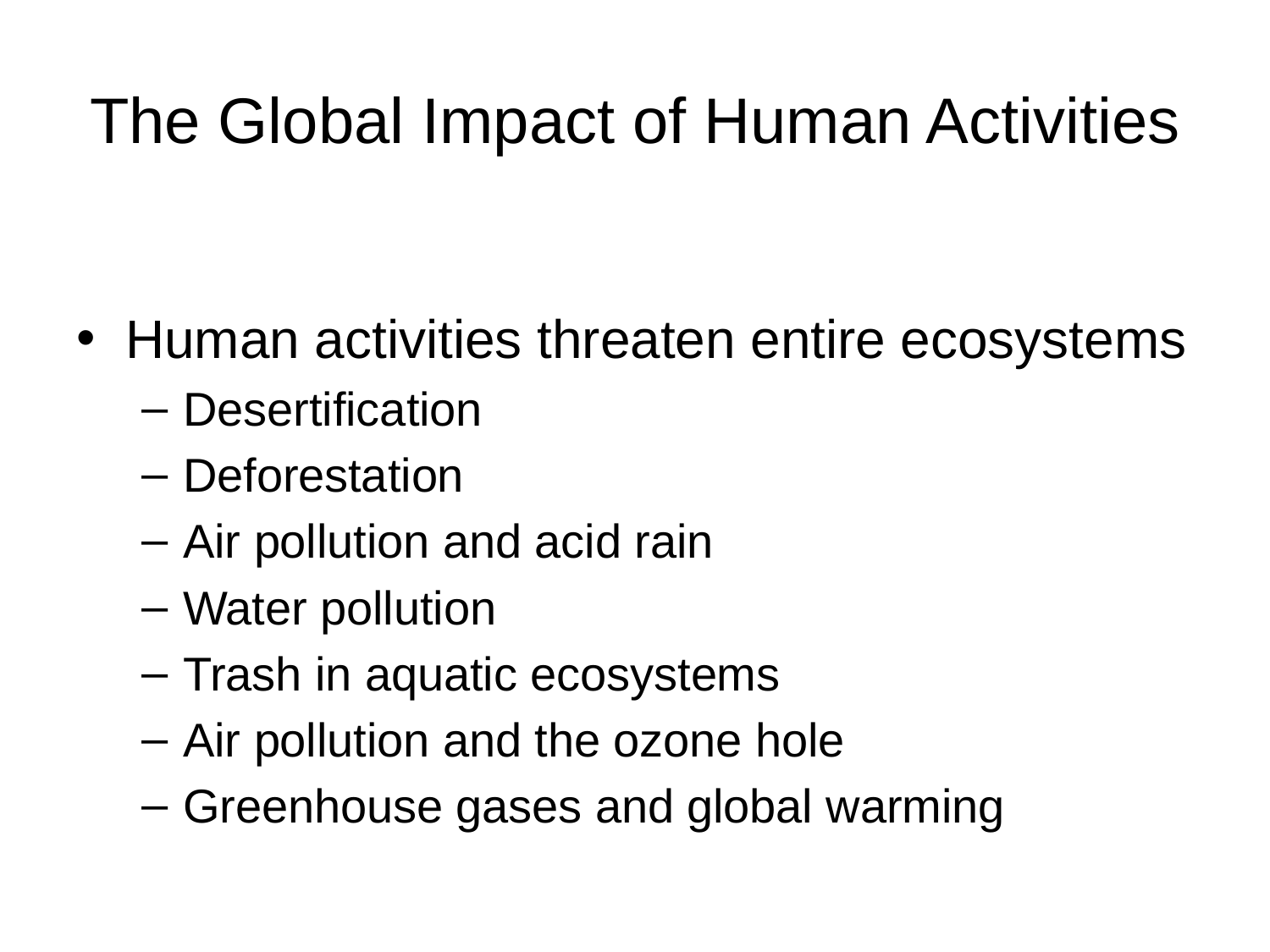

# The Global Impact of Human Activities

Human activities threaten entire ecosystems
Desertification
Deforestation
Air pollution and acid rain
Water pollution
Trash in aquatic ecosystems
Air pollution and the ozone hole
Greenhouse gases and global warming